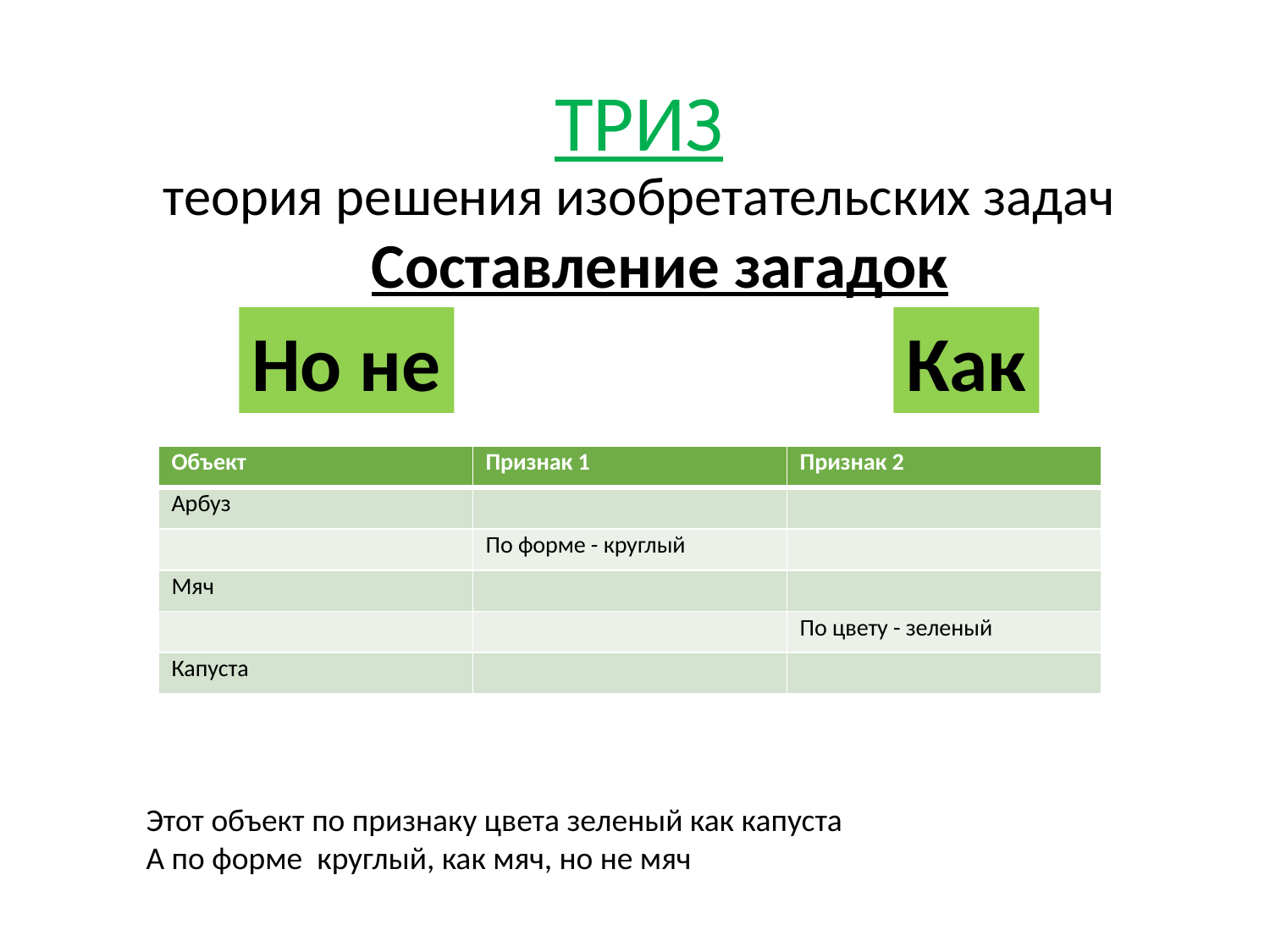

# ТРИЗ теория решения изобретательских задач
Составление загадок
Но не
Как
| Объект | Признак 1 | Признак 2 |
| --- | --- | --- |
| Арбуз |  |  |
|  | По форме - круглый |  |
| Мяч |  |  |
|  |  | По цвету - зеленый |
| Капуста |  |  |
Этот объект по признаку цвета зеленый как капуста
А по форме  круглый, как мяч, но не мяч